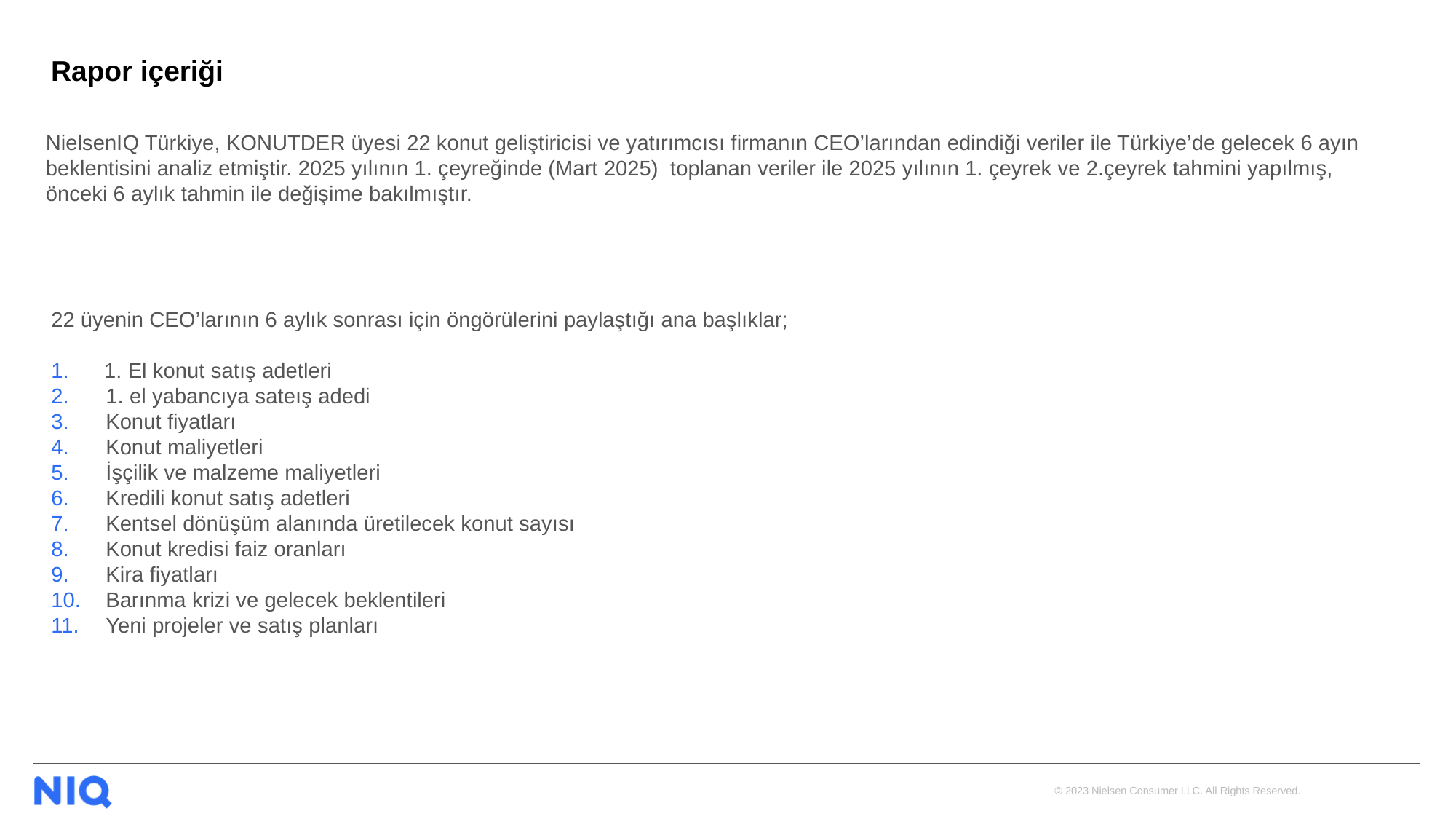

Rapor içeriği
NielsenIQ Türkiye, KONUTDER üyesi 22 konut geliştiricisi ve yatırımcısı firmanın CEO’larından edindiği veriler ile Türkiye’de gelecek 6 ayın beklentisini analiz etmiştir. 2025 yılının 1. çeyreğinde (Mart 2025)  toplanan veriler ile 2025 yılının 1. çeyrek ve 2.çeyrek tahmini yapılmış, önceki 6 aylık tahmin ile değişime bakılmıştır.
22 üyenin CEO’larının 6 aylık sonrası için öngörülerini paylaştığı ana başlıklar;

  1. El konut satış adetleri
1. el yabancıya sateış adedi
Konut fiyatları
Konut maliyetleri
İşçilik ve malzeme maliyetleri
Kredili konut satış adetleri
Kentsel dönüşüm alanında üretilecek konut sayısı
Konut kredisi faiz oranları
Kira fiyatları
Barınma krizi ve gelecek beklentileri
Yeni projeler ve satış planları